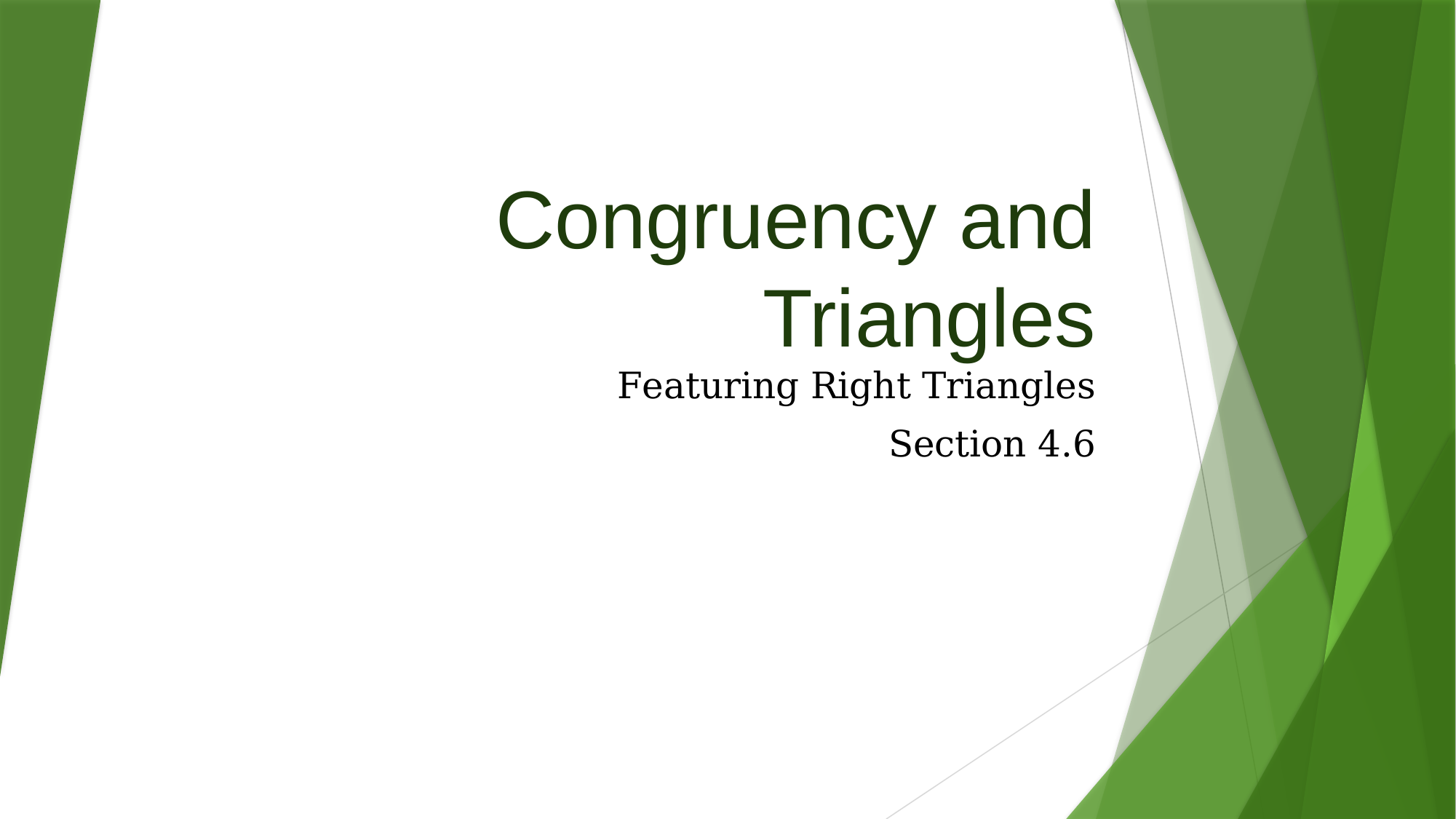

# Congruency and Triangles
Featuring Right Triangles
Section 4.6